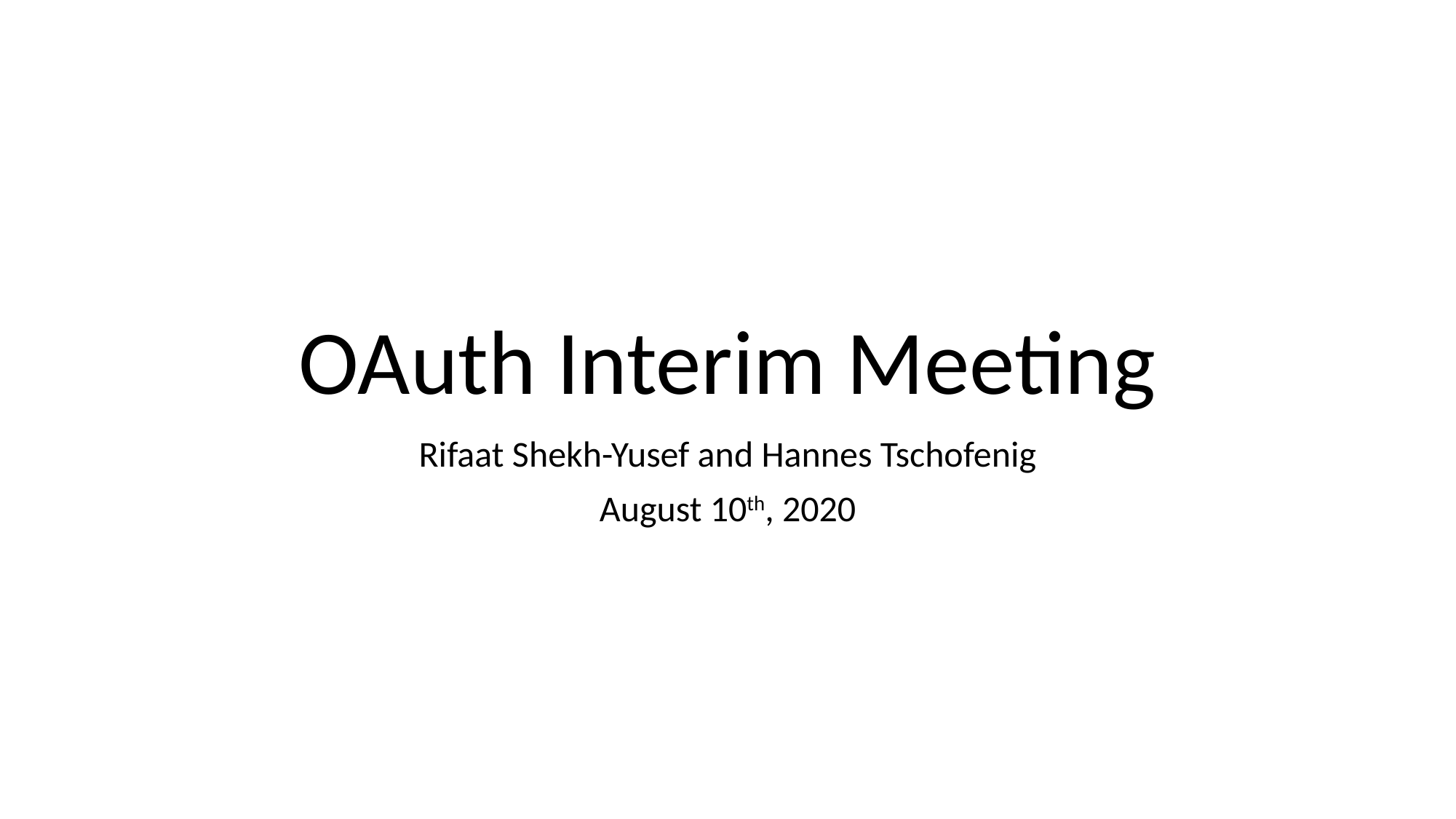

# OAuth Interim Meeting
Rifaat Shekh-Yusef and Hannes Tschofenig
August 10th, 2020